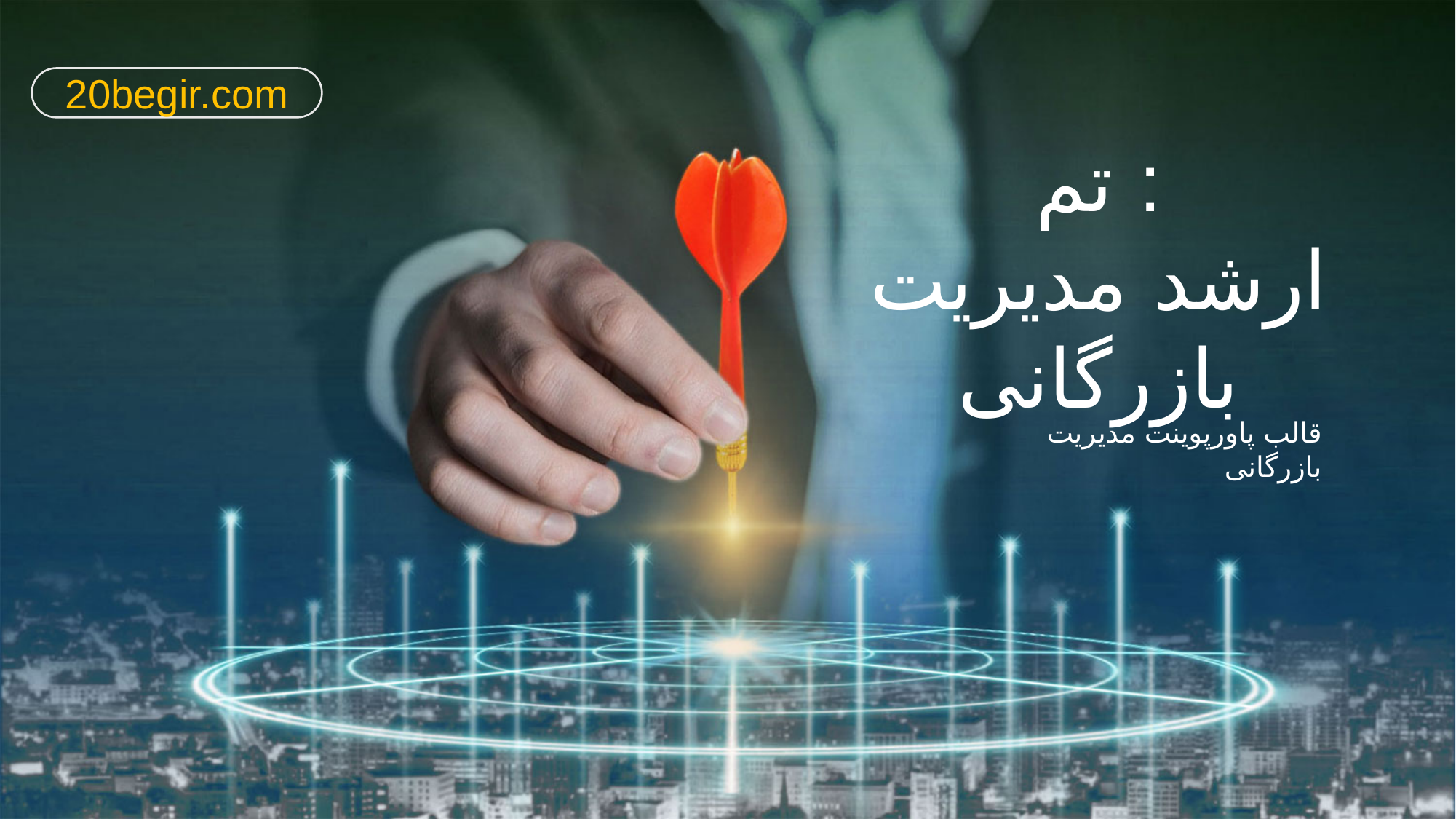

20begir.com
تم :
ارشد مدیریت بازرگانی
قالب پاورپوینت مدیریت بازرگانی